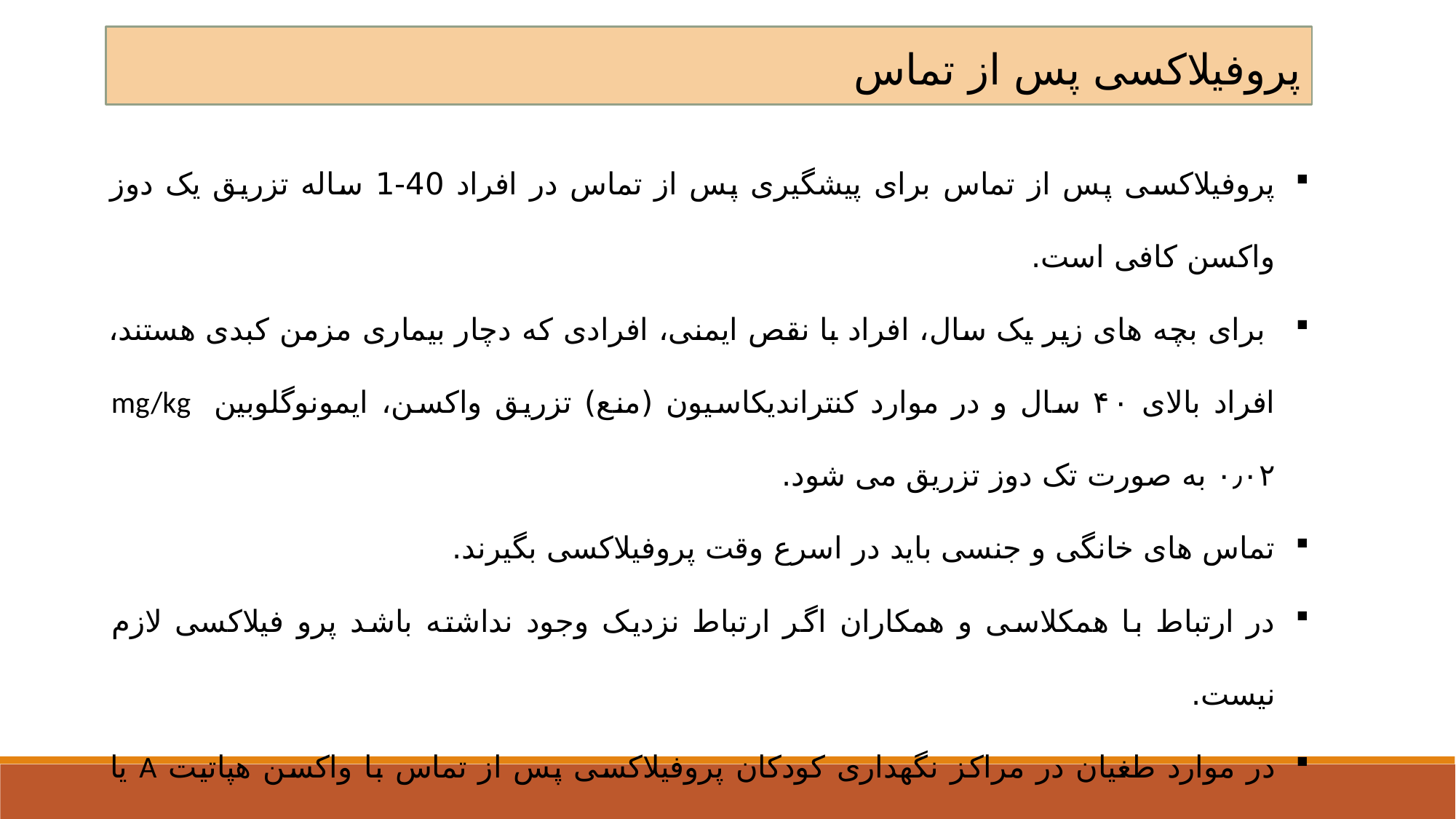

پروفیلاکسی پس از تماس
پروفیلاکسی پس از تماس برای پیشگیری پس از تماس در افراد 40-1 ساله تزریق یک دوز واکسن کافی است.
 برای بچه های زیر یک سال، افراد با نقص ایمنی، افرادی که دچار بیماری مزمن کبدی هستند، افراد بالای ۴۰ سال و در موارد کنتراندیکاسیون (منع) تزریق واکسن، ایمونوگلوبین mg/kg  ۰٫۰۲ به صورت تک دوز تزریق می شود.
تماس های خانگی و جنسی باید در اسرع وقت پروفیلاکسی بگیرند.
در ارتباط با همکلاسی و همکاران اگر ارتباط نزدیک وجود نداشته باشد پرو فیلاکسی لازم نیست.
در موارد طغیان در مراکز نگهداری کودکان پروفیلاکسی پس از تماس با واکسن هپاتیت A یا ایمونوگلوبولین (IG)  )طی ۲ هفته پس از تماس با عامل خطر بطور مؤثری از عفونت با ویروس هپاتیت A پیشگیری می کند.
 اثر بخشی ایمونوگلوبولین یا واکسن در صورت تجویز به فاصله زمانی بیش از ۲ هفته پس از مواجهه ثابت نشده است.